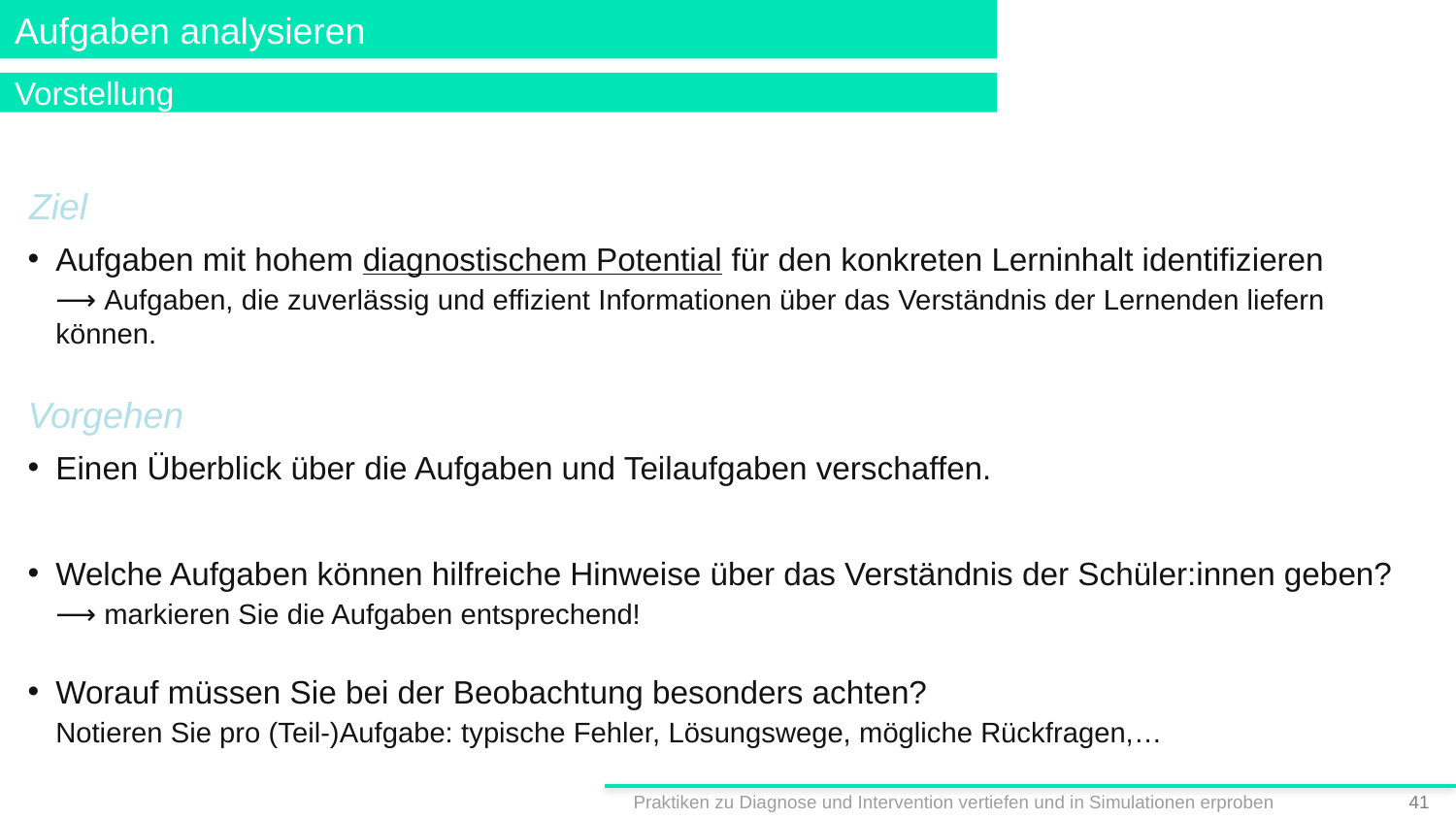

# Aufgaben analysieren

Vorstellung

Ziel
Aufgaben mit hohem diagnostischem Potential für den konkreten Lerninhalt identifizieren
⟶ Aufgaben, die zuverlässig und effizient Informationen über das Verständnis der Lernenden liefern können.

Vorgehen
Einen Überblick über die Aufgaben und Teilaufgaben verschaffen.

Welche Aufgaben können hilfreiche Hinweise über das Verständnis der Schüler:innen geben?
⟶ markieren Sie die Aufgaben entsprechend!

Worauf müssen Sie bei der Beobachtung besonders achten?
Notieren Sie pro (Teil-)Aufgabe: typische Fehler, Lösungswege, mögliche Rückfragen,…

Praktiken zu Diagnose und Intervention vertiefen und in Simulationen erproben
41